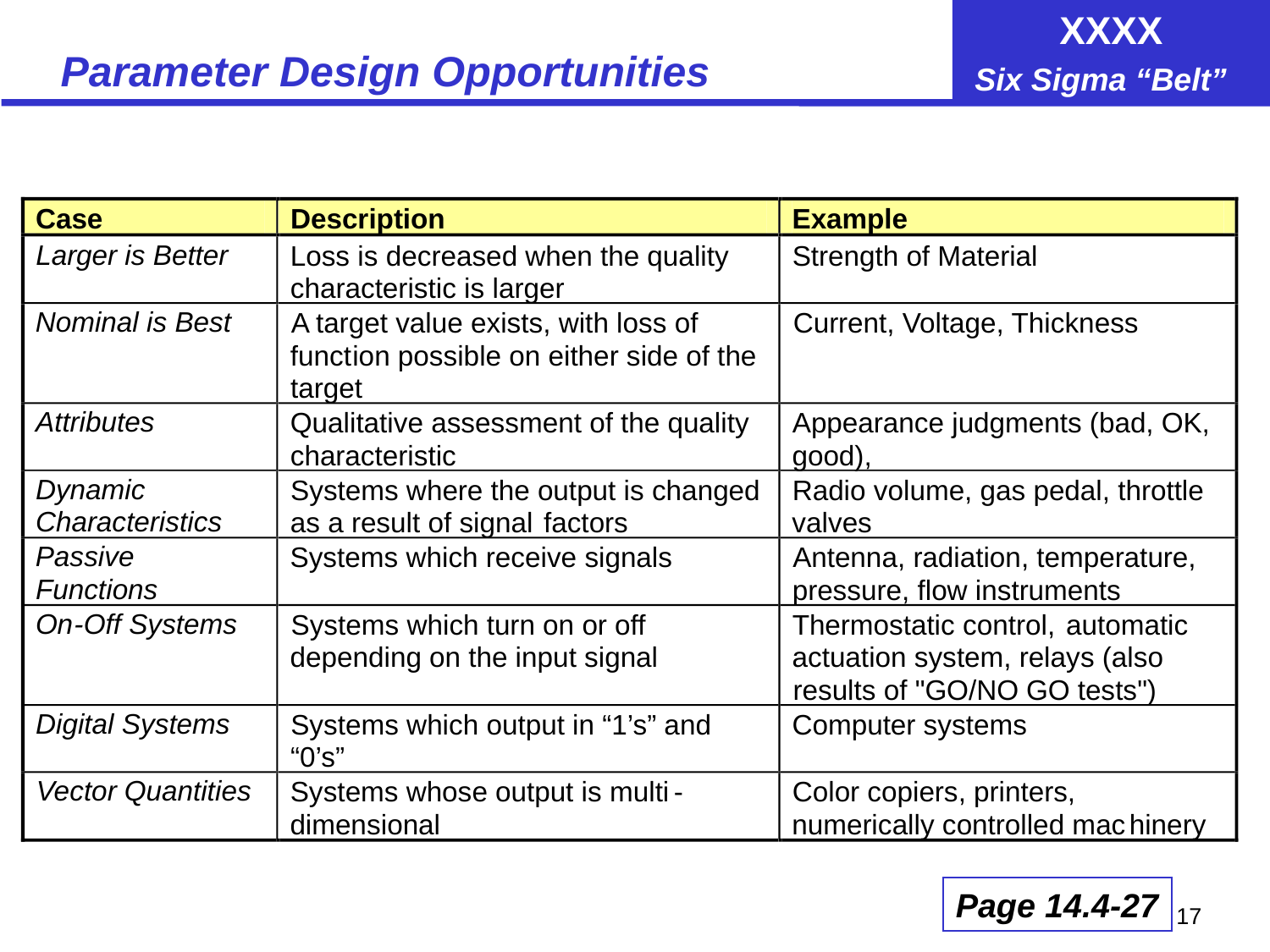

# Parameter Design Opportunities

Case

Description

Example

Larger is Better

Loss is decreased when the quality
Strength of Material

characteristic is larger

Nominal is Best

A target value exists, with loss of
Current, Voltage, Thickness

funct
ion possible on either side of the
target

Attributes

Qualitative assessment of the quality
Appearance judgments (bad, OK,
characteristic

good),

Dynamic
Systems where the output is changed
Radio volume, gas pedal, throttle
Characteristics

as a result of signal
 factors

valves

Passive

Systems which receive signals

Antenna, radiation, temperature,
Functions

pressure, flow instruments

On
-
Off Systems

Systems which turn on or off
Thermostatic control,
automatic
depending on the input signal

actuation system, relays (also
results of "GO/NO GO tests")

Digital Systems

Systems which output in “1’s” and
Computer systems

“0’s”

Vector Quantities

Systems whose output is multi
-
Color copiers, printers,
dimensional

numerically controlled mac
hinery

Page 14.4-27